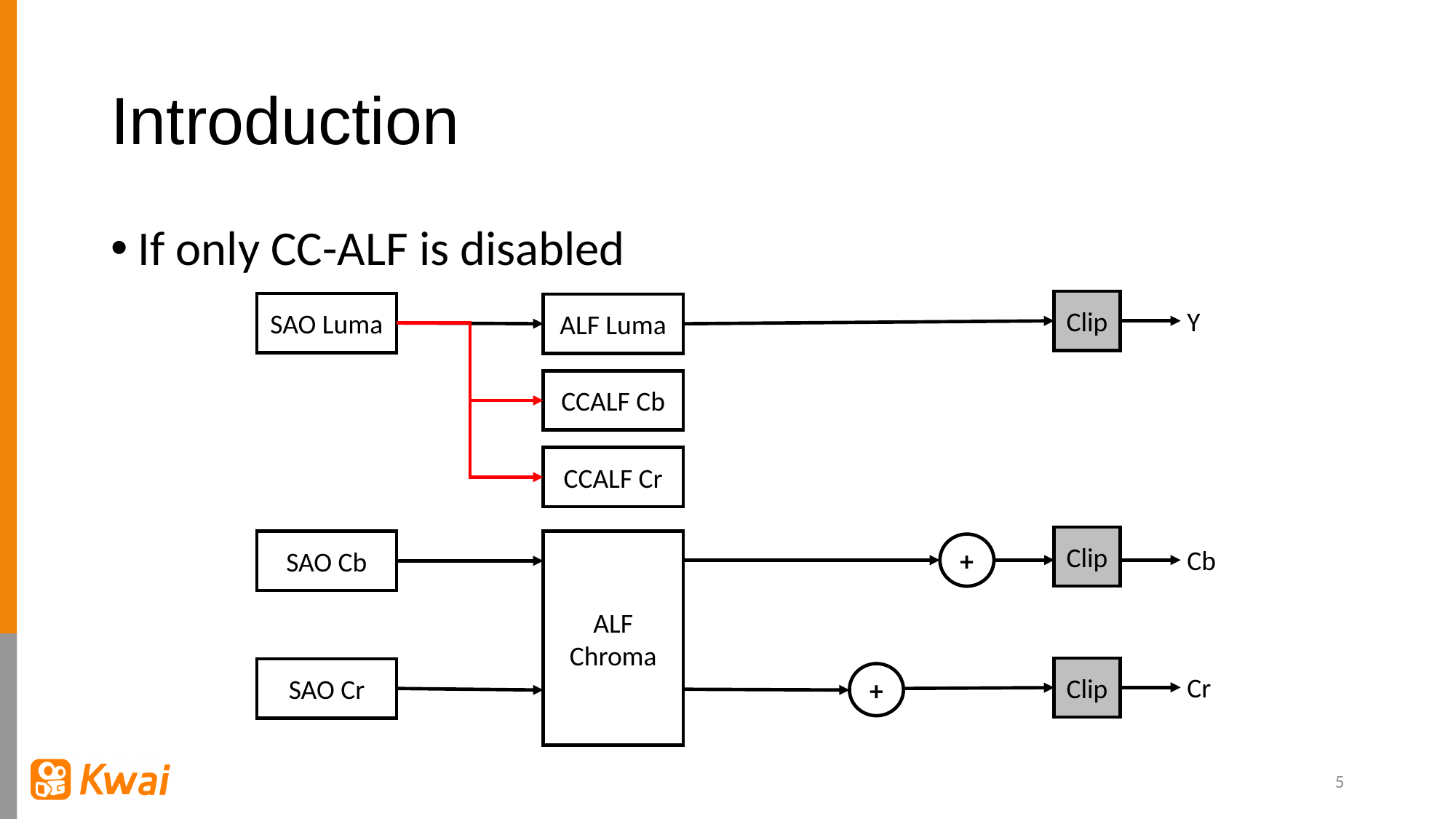

# Introduction
If only CC-ALF is disabled

Clip
SAO Luma
ALF Luma
Y
CCALF Cb
CCALF Cr
Clip
SAO Cb
ALF Chroma
+
Cb

Clip
SAO Cr
+
Cr
5